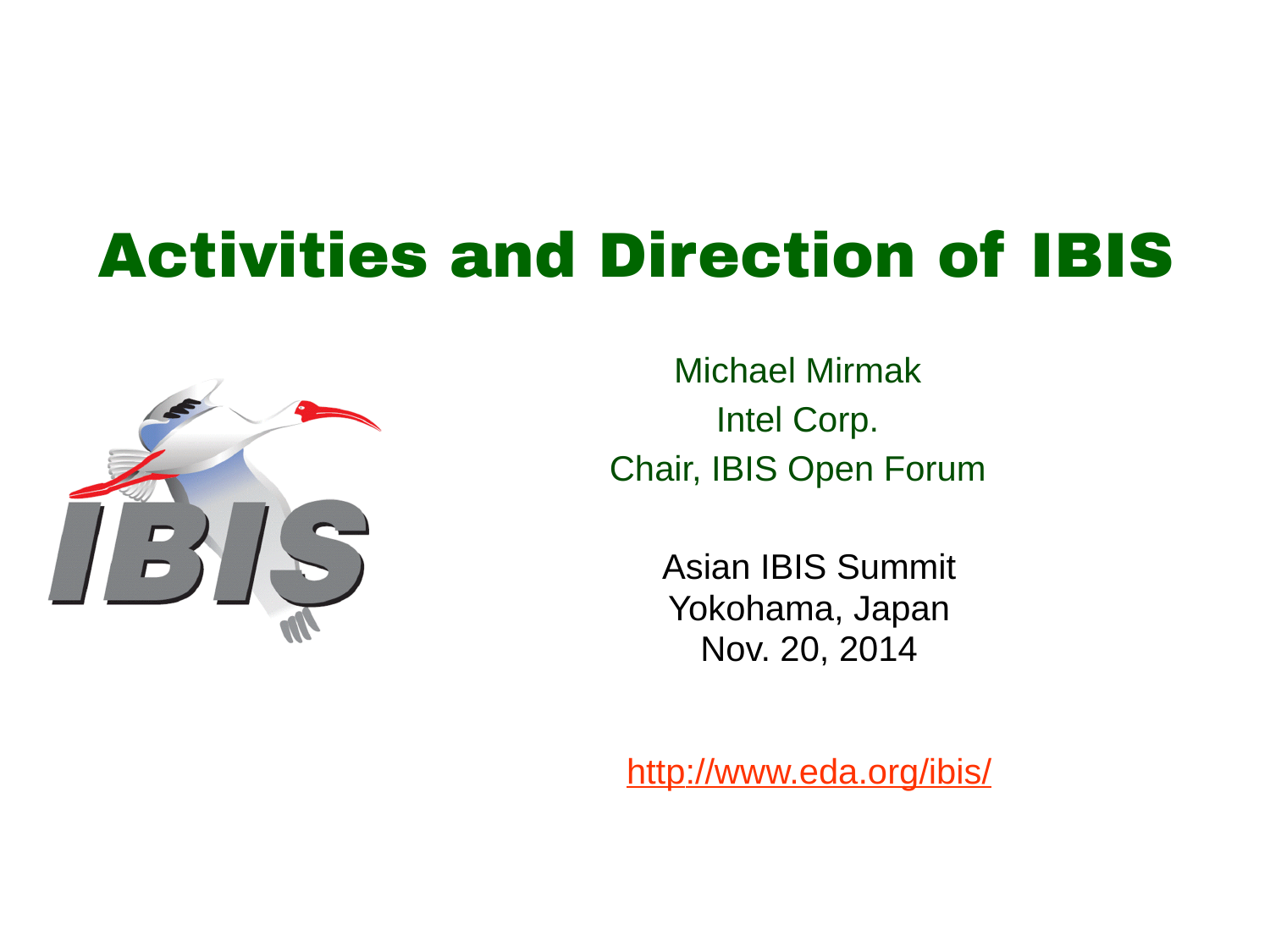

# Activities and Direction of IBIS
Michael Mirmak
Intel Corp.
Chair, IBIS Open Forum

Asian IBIS Summit
Yokohama, Japan
Nov. 20, 2014

http://www.eda.org/ibis/